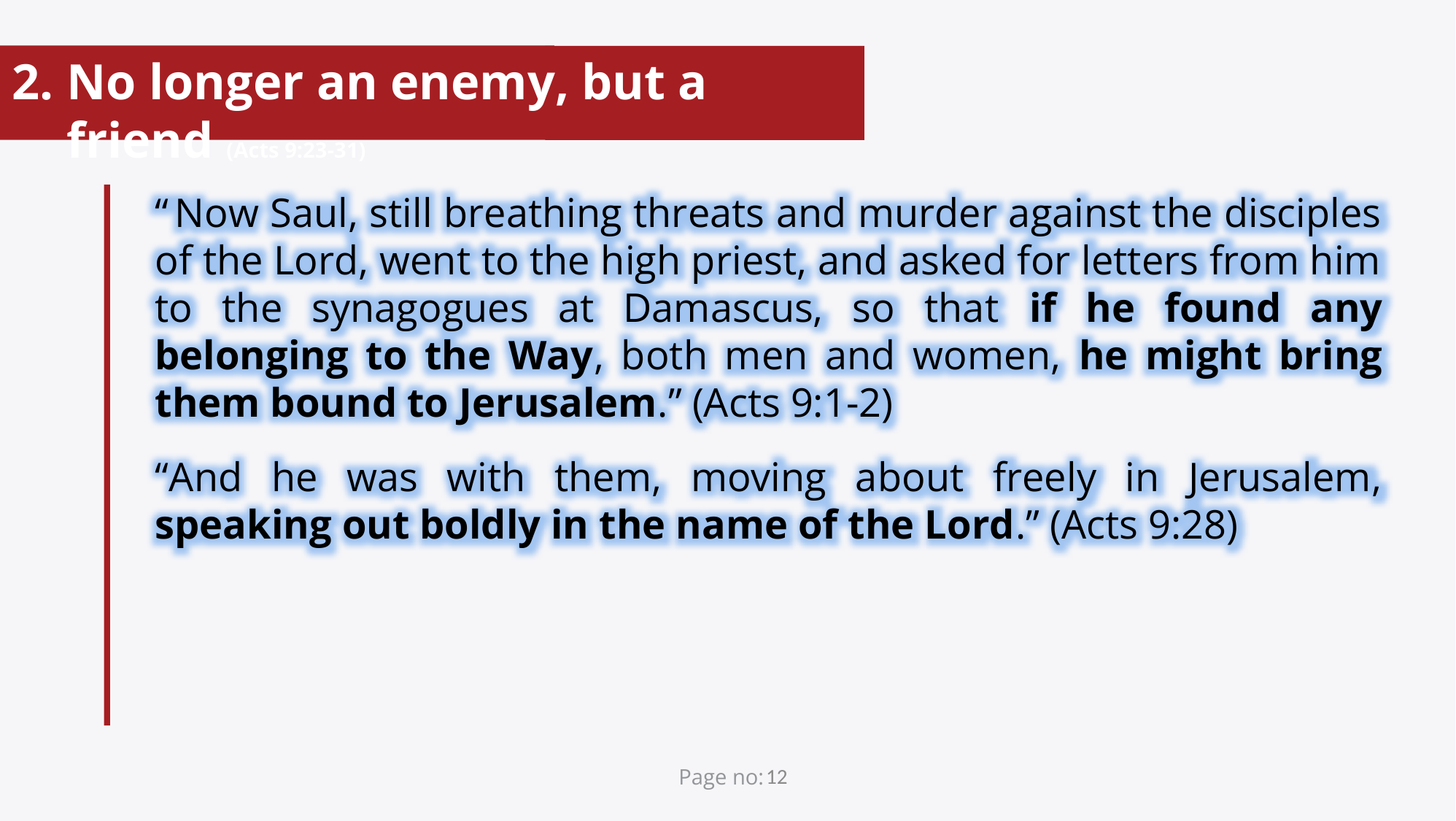

No longer an enemy, but a friend (Acts 9:23-31)

“ Now Saul, still breathing threats and murder against the disciples of the Lord, went to the high priest, and asked for letters from him to the synagogues at Damascus, so that if he found any belonging to the Way, both men and women, he might bring them bound to Jerusalem.” (Acts 9:1-2)
“And he was with them, moving about freely in Jerusalem, speaking out boldly in the name of the Lord.” (Acts 9:28)